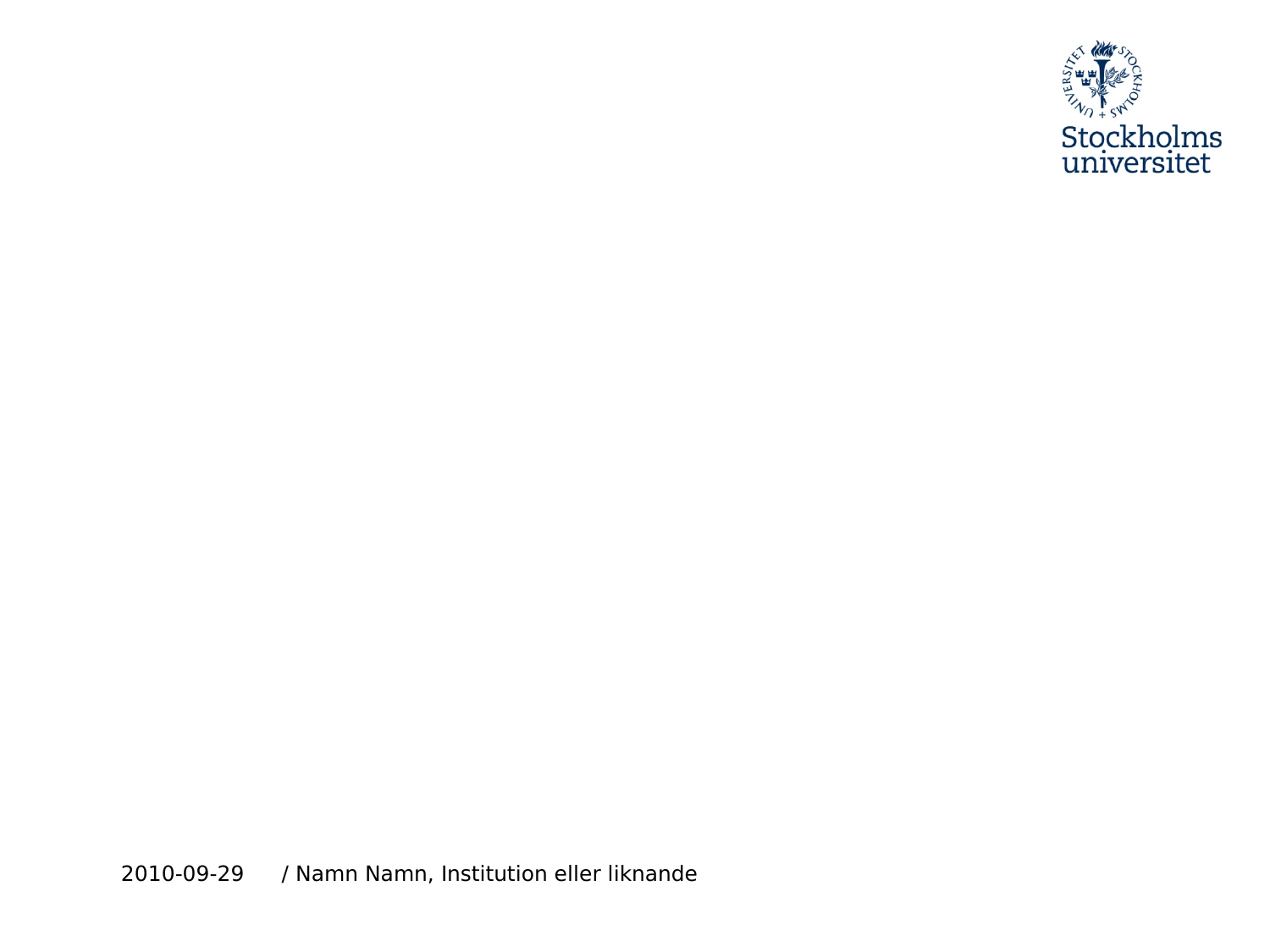

2010-09-29
/ Namn Namn, Institution eller liknande